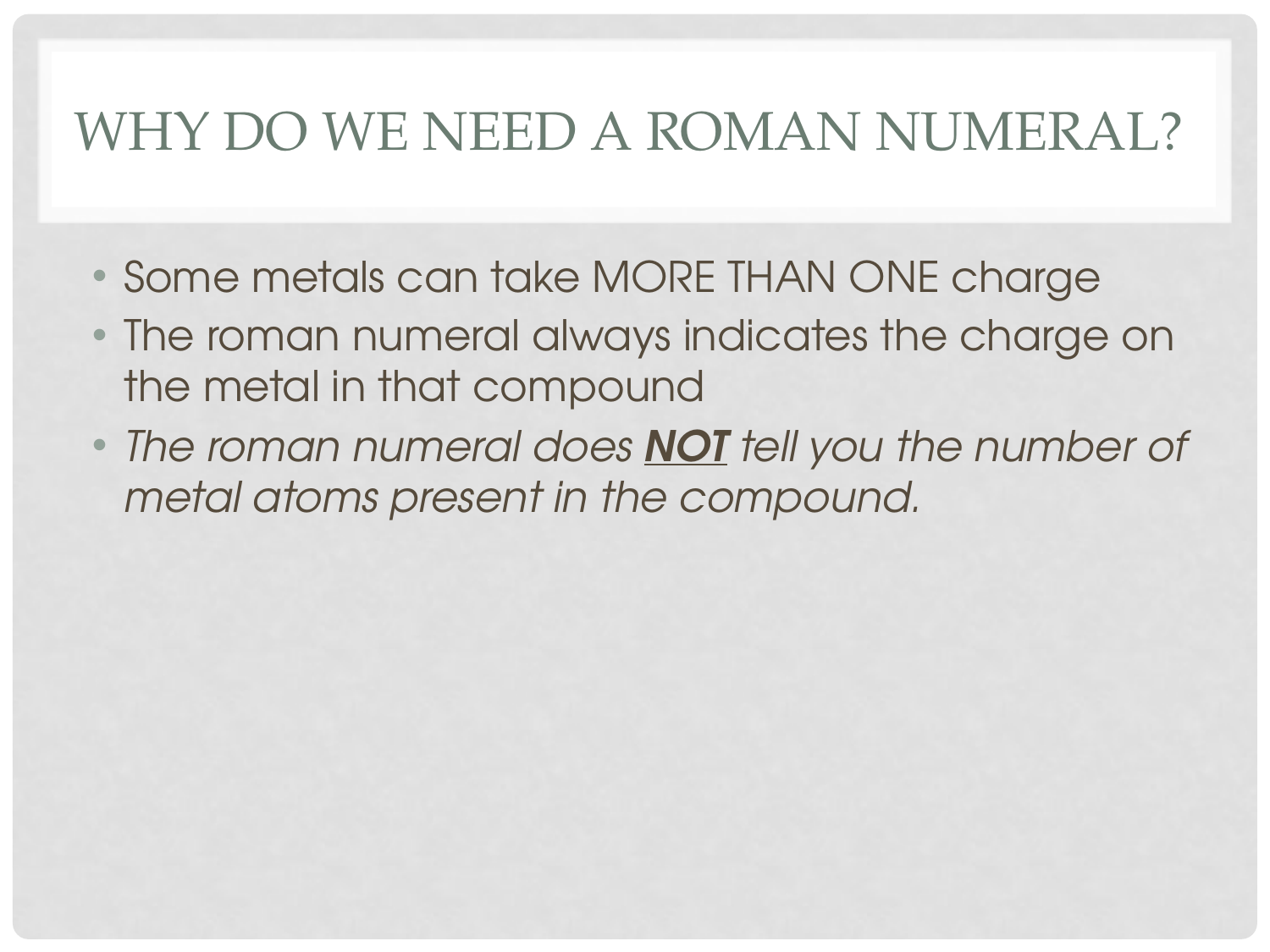

# Why do we need a roman numeral?
Some metals can take MORE THAN ONE charge
The roman numeral always indicates the charge on the metal in that compound
The roman numeral does NOT tell you the number of metal atoms present in the compound.